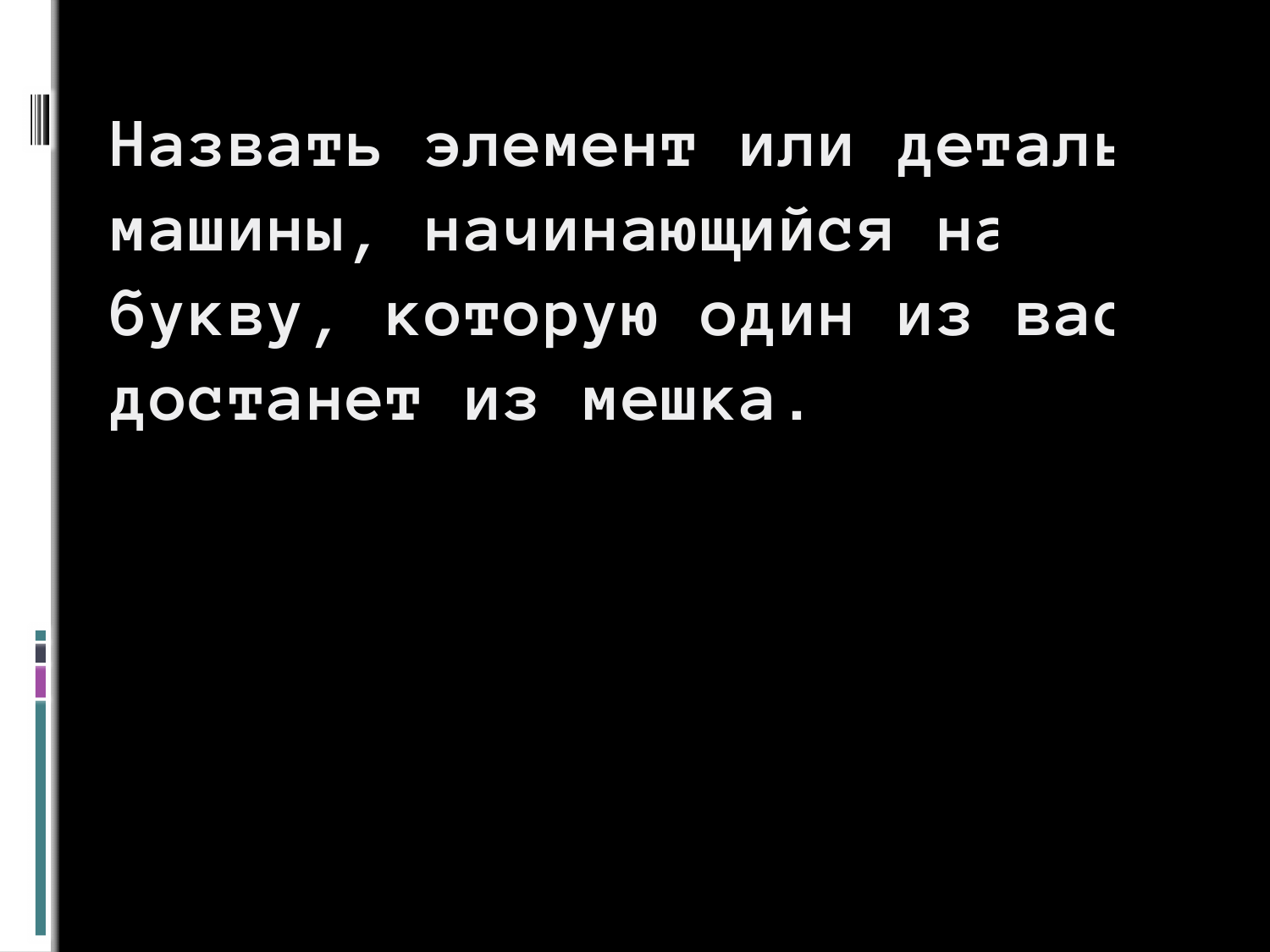

# Назвать элемент или деталь машины, начинающийся на букву, которую один из вас достанет из мешка.